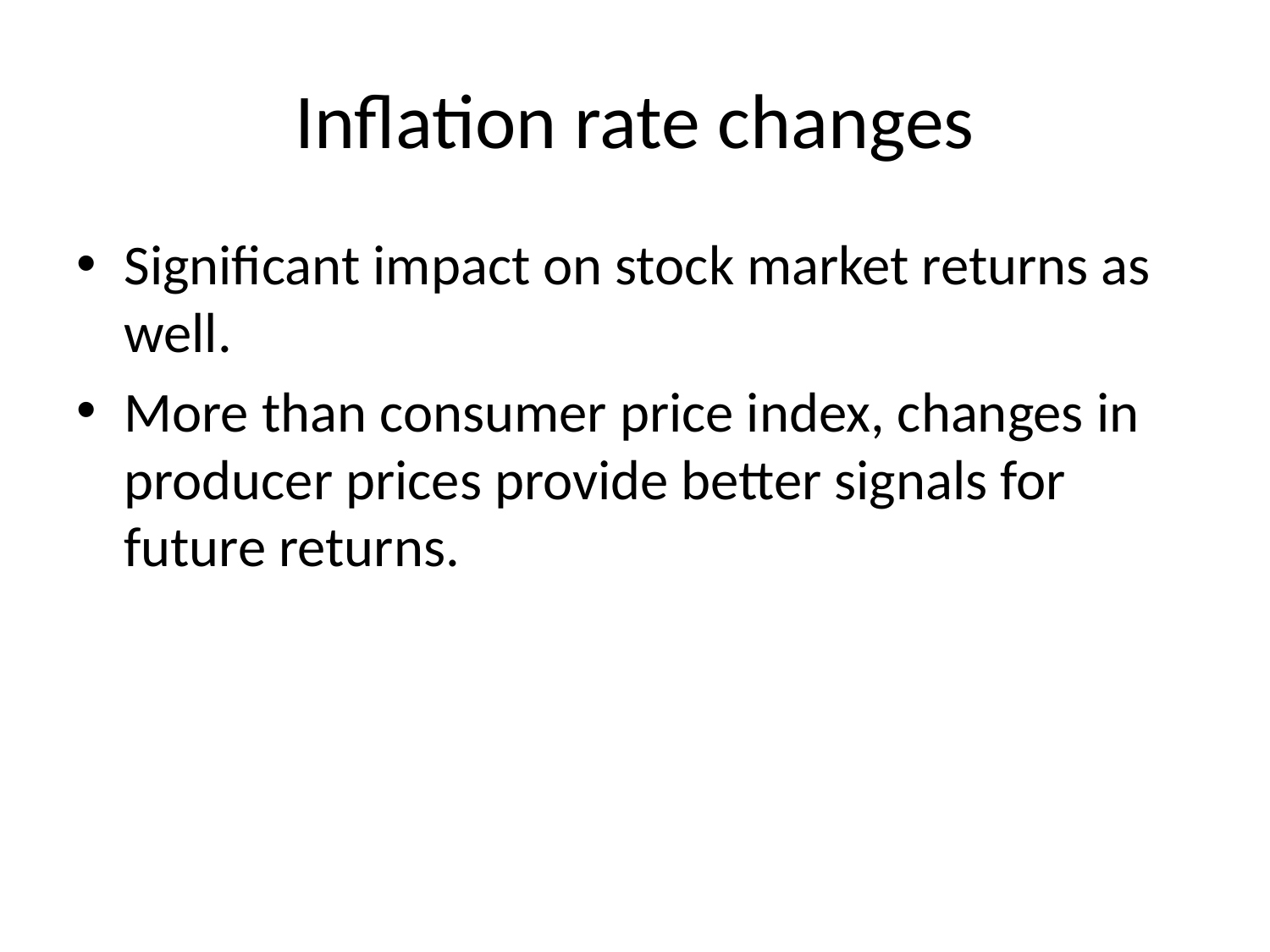

# Inflation rate changes
Significant impact on stock market returns as well.
More than consumer price index, changes in producer prices provide better signals for future returns.